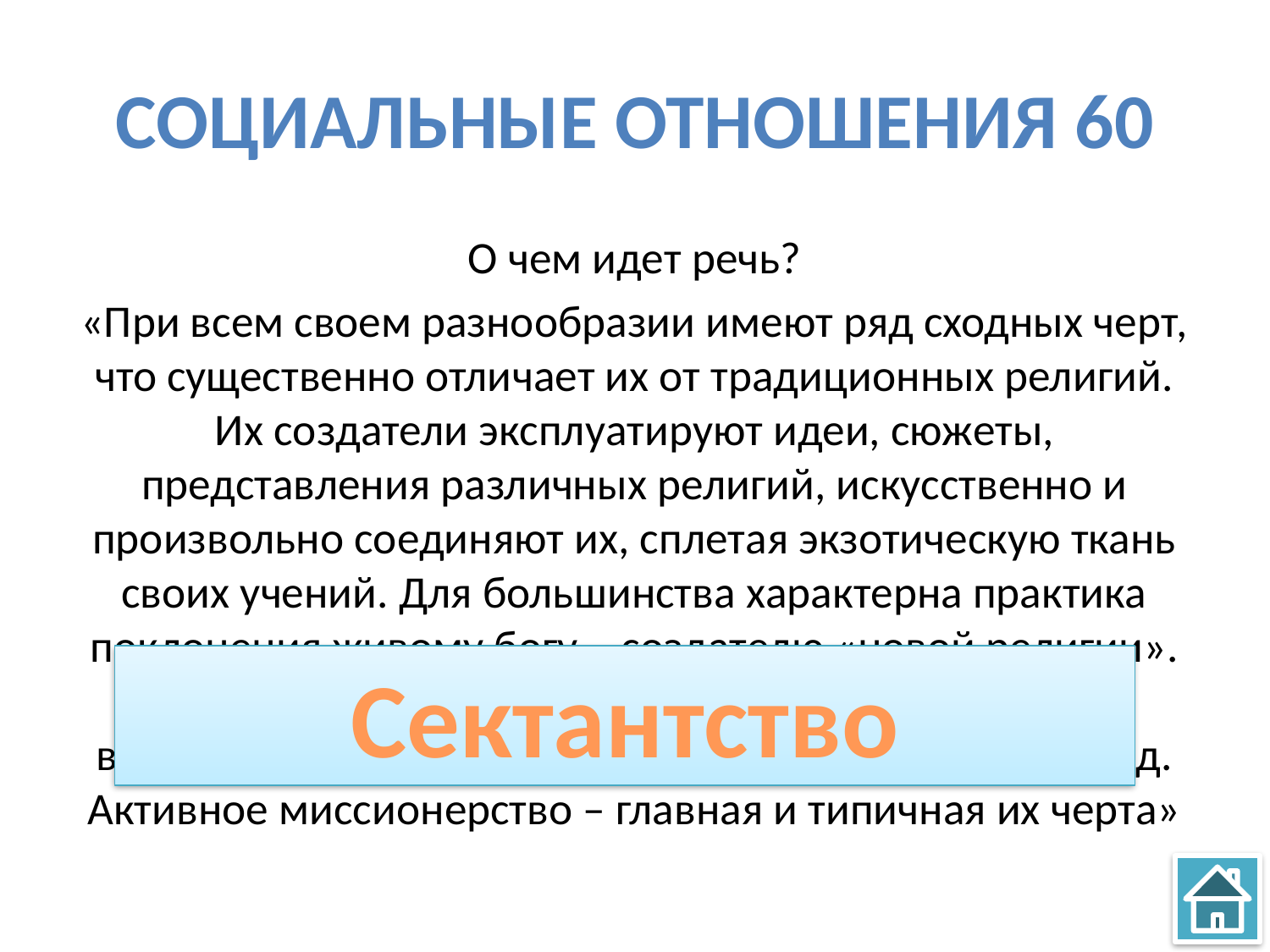

# Социальные отношения 60
О чем идет речь?
«При всем своем разнообразии имеют ряд сходных черт, что существенно отличает их от традиционных религий. Их создатели эксплуатируют идеи, сюжеты, представления различных религий, искусственно и произвольно соединяют их, сплетая экзотическую ткань своих учений. Для большинства характерна практика поклонения живому богу – создателю «новой религии». Причем типичным является провозглашение себя вторым Христом, Матерью Божьей, Марией Дэви и т. д. Активное миссионерство – главная и типичная их черта»
Сектантство